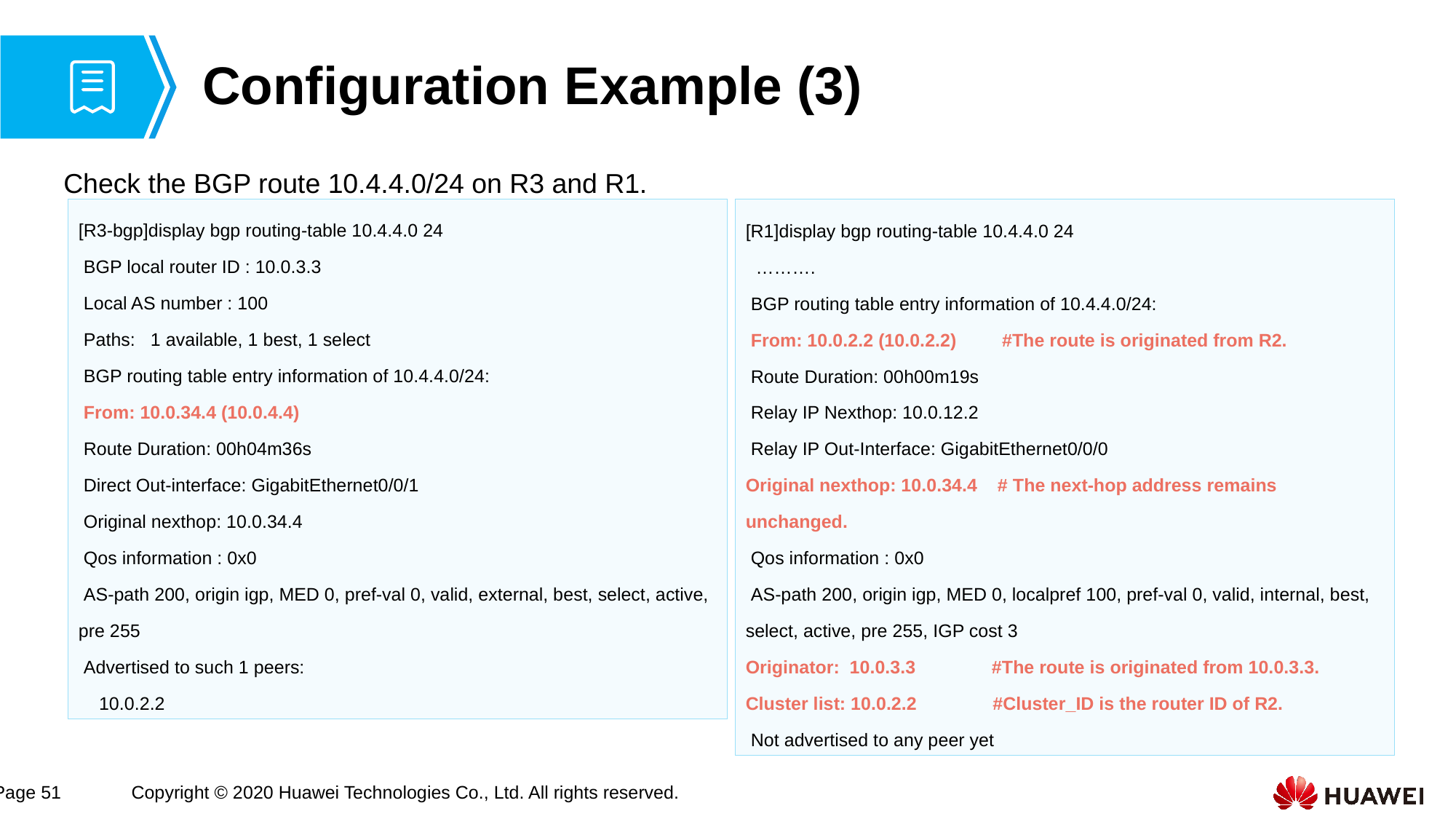

# Configuration Example (3)
Check the BGP route 10.4.4.0/24 on R3 and R1.
[R3-bgp]display bgp routing-table 10.4.4.0 24
 BGP local router ID : 10.0.3.3
 Local AS number : 100
 Paths:   1 available, 1 best, 1 select
 BGP routing table entry information of 10.4.4.0/24:
 From: 10.0.34.4 (10.0.4.4)
 Route Duration: 00h04m36s
 Direct Out-interface: GigabitEthernet0/0/1
 Original nexthop: 10.0.34.4
 Qos information : 0x0
 AS-path 200, origin igp, MED 0, pref-val 0, valid, external, best, select, active, pre 255
 Advertised to such 1 peers:
    10.0.2.2
[R1]display bgp routing-table 10.4.4.0 24
  ……….
 BGP routing table entry information of 10.4.4.0/24:
 From: 10.0.2.2 (10.0.2.2)         #The route is originated from R2.
 Route Duration: 00h00m19s
 Relay IP Nexthop: 10.0.12.2
 Relay IP Out-Interface: GigabitEthernet0/0/0
Original nexthop: 10.0.34.4    # The next-hop address remains unchanged.
 Qos information : 0x0
 AS-path 200, origin igp, MED 0, localpref 100, pref-val 0, valid, internal, best, select, active, pre 255, IGP cost 3
Originator:  10.0.3.3               #The route is originated from 10.0.3.3.
Cluster list: 10.0.2.2               #Cluster_ID is the router ID of R2.
 Not advertised to any peer yet